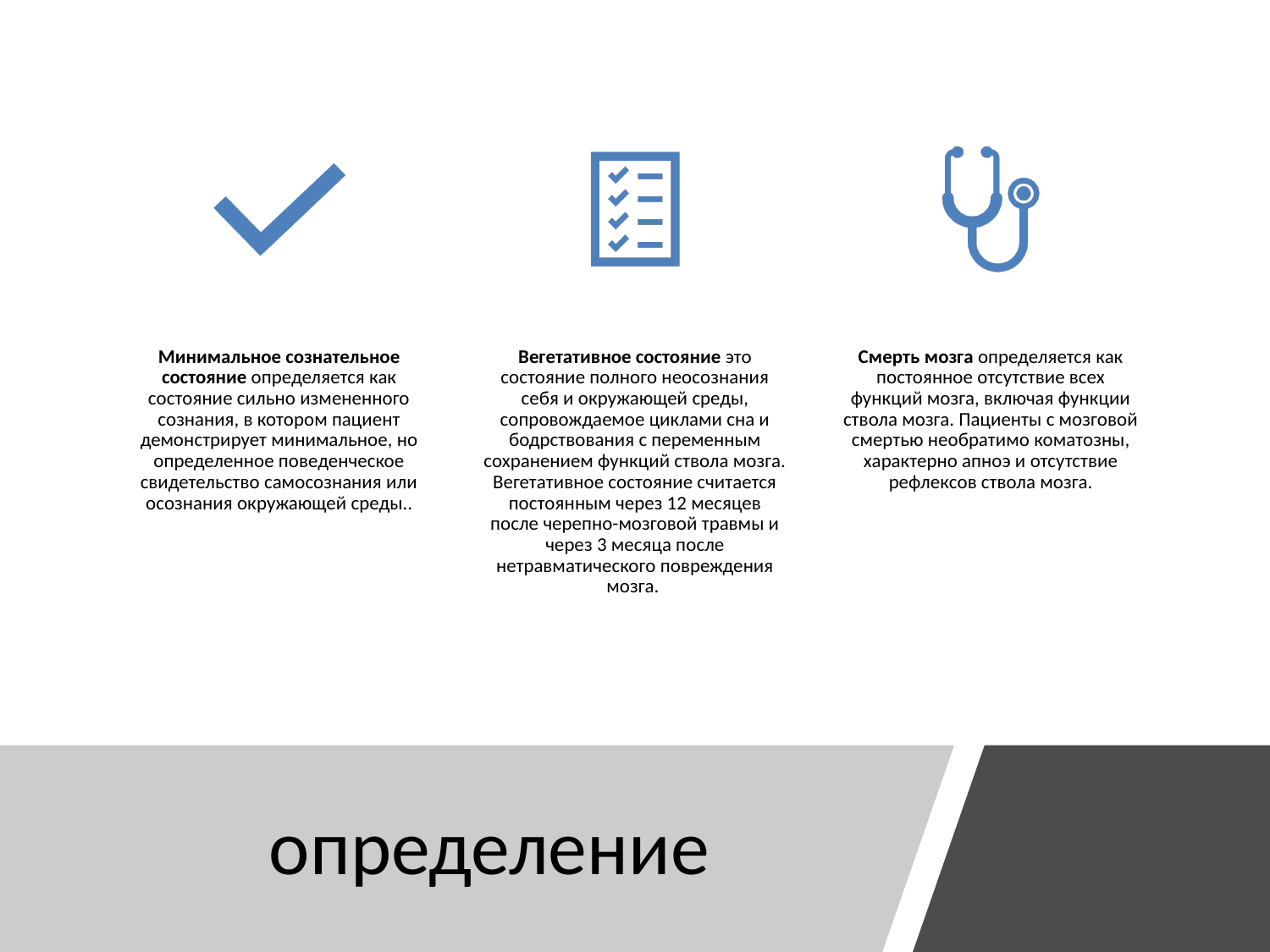

Минимальное сознательное состояние определяется как состояние сильно измененного сознания, в котором пациент демонстрирует минимальное, но определенное поведенческое свидетельство самосознания или осознания окружающей среды..
Вегетативное состояние это состояние полного неосознания себя и окружающей среды, сопровождаемое циклами сна и бодрствования с переменным сохранением функций ствола мозга. Вегетативное состояние считается постоянным через 12 месяцев после черепно-мозговой травмы и через 3 месяца после нетравматического повреждения мозга.
Смерть мозга определяется как постоянное отсутствие всех функций мозга, включая функции ствола мозга. Пациенты с мозговой смертью необратимо коматозны, характерно апноэ и отсутствие рефлексов ствола мозга.

# определение